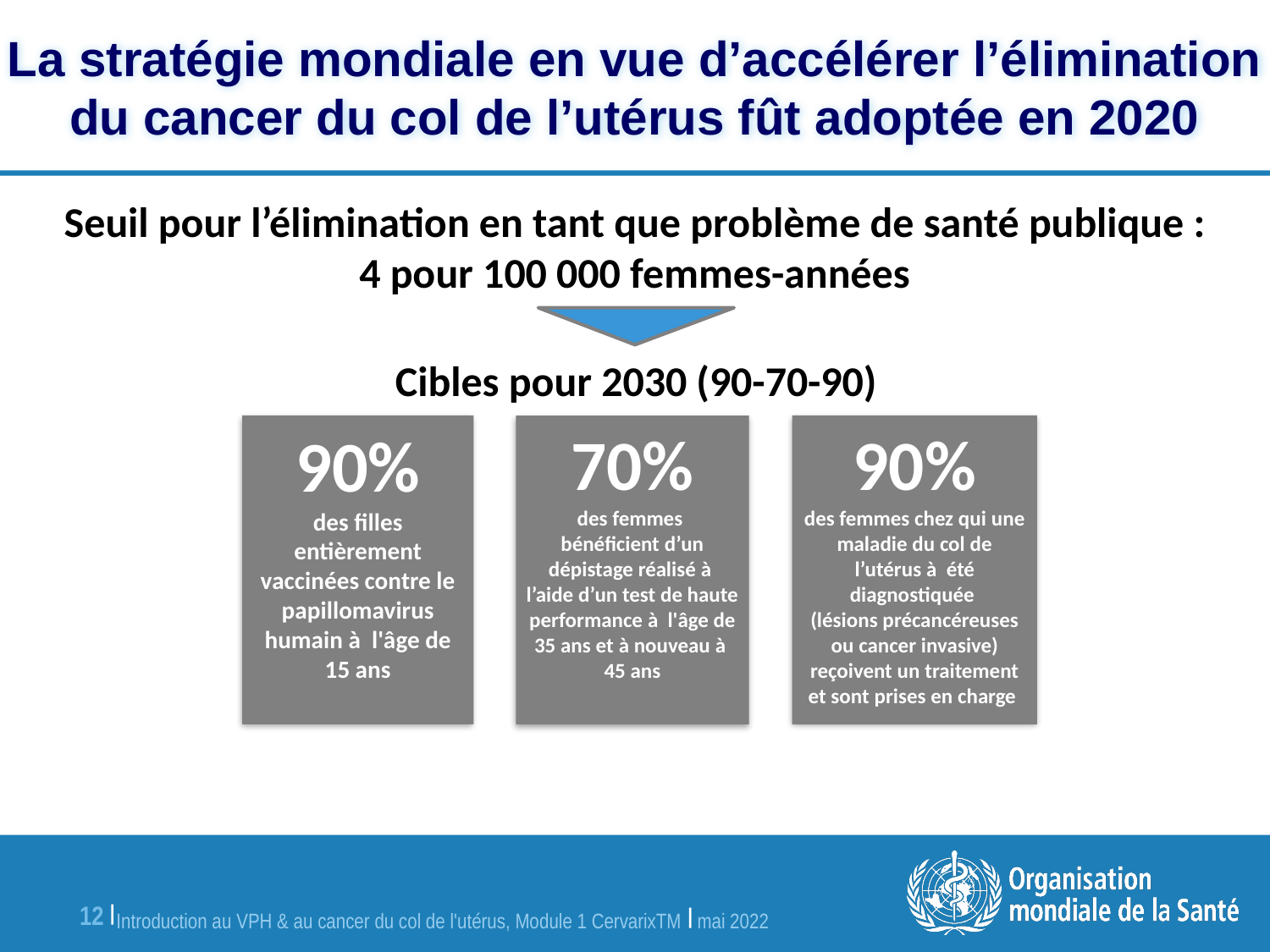

# La stratégie mondiale en vue d’accélérer l’élimination du cancer du col de l’utérus fût adoptée en 2020
Seuil pour l’élimination en tant que problème de santé publique :
4 pour 100 000 femmes-années

Cibles pour 2030 (90-70-90)
90%
des femmes chez qui une maladie du col de l’utérus à  été diagnostiquée
(lésions précancéreuses ou cancer invasive) reçoivent un traitement et sont prises en charge
90%
des filles entièrement vaccinées contre le papillomavirus humain à  l'âge de 15 ans

70%
des femmes  bénéficient d’un dépistage réalisé à  l’aide d’un test de haute performance à  l'âge de 35 ans et à nouveau à  45 ans